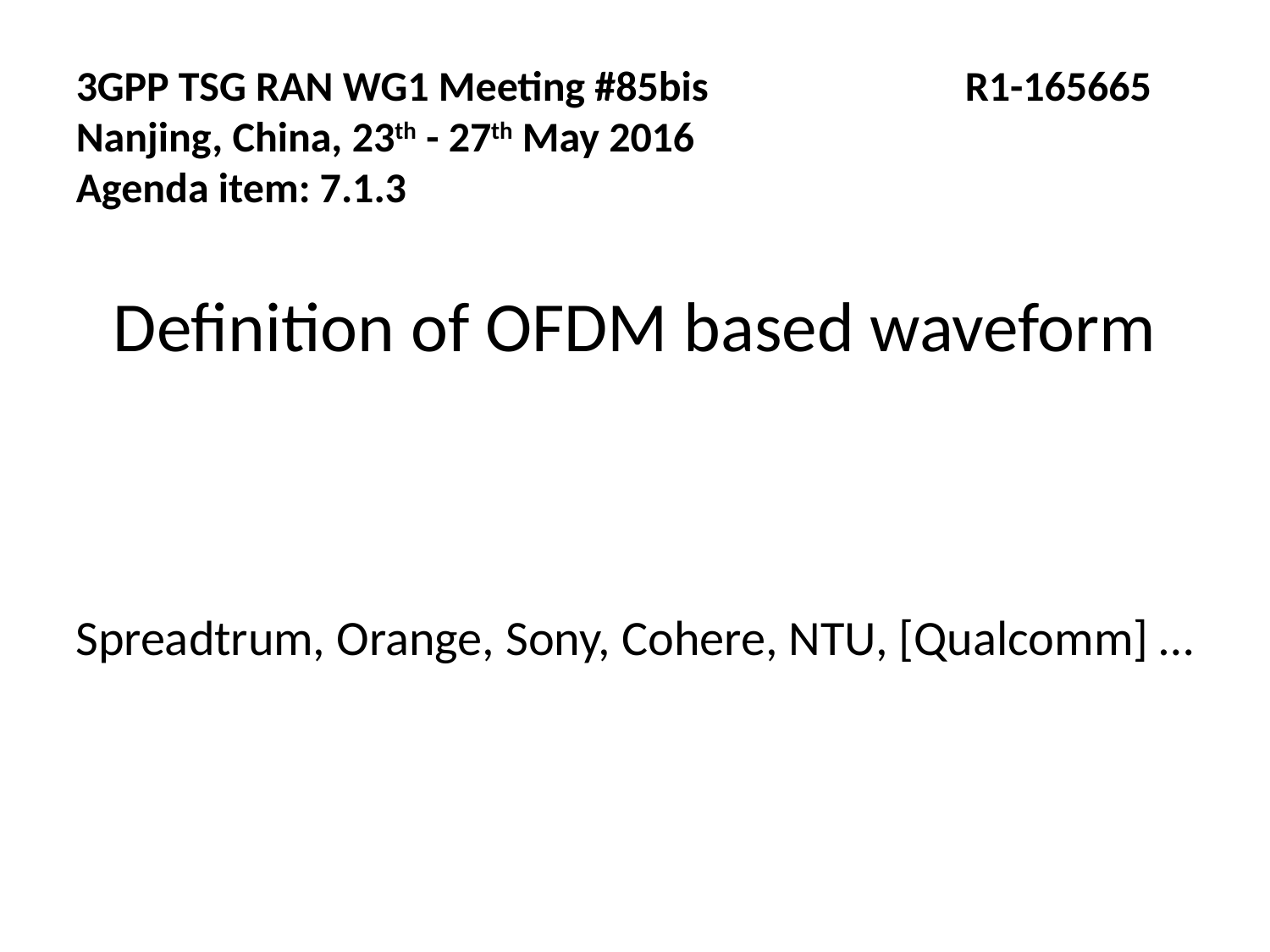

3GPP TSG RAN WG1 Meeting #85bis			R1-165665
Nanjing, China, 23th - 27th May 2016
Agenda item: 7.1.3
Definition of OFDM based waveform
Spreadtrum, Orange, Sony, Cohere, NTU, [Qualcomm] …